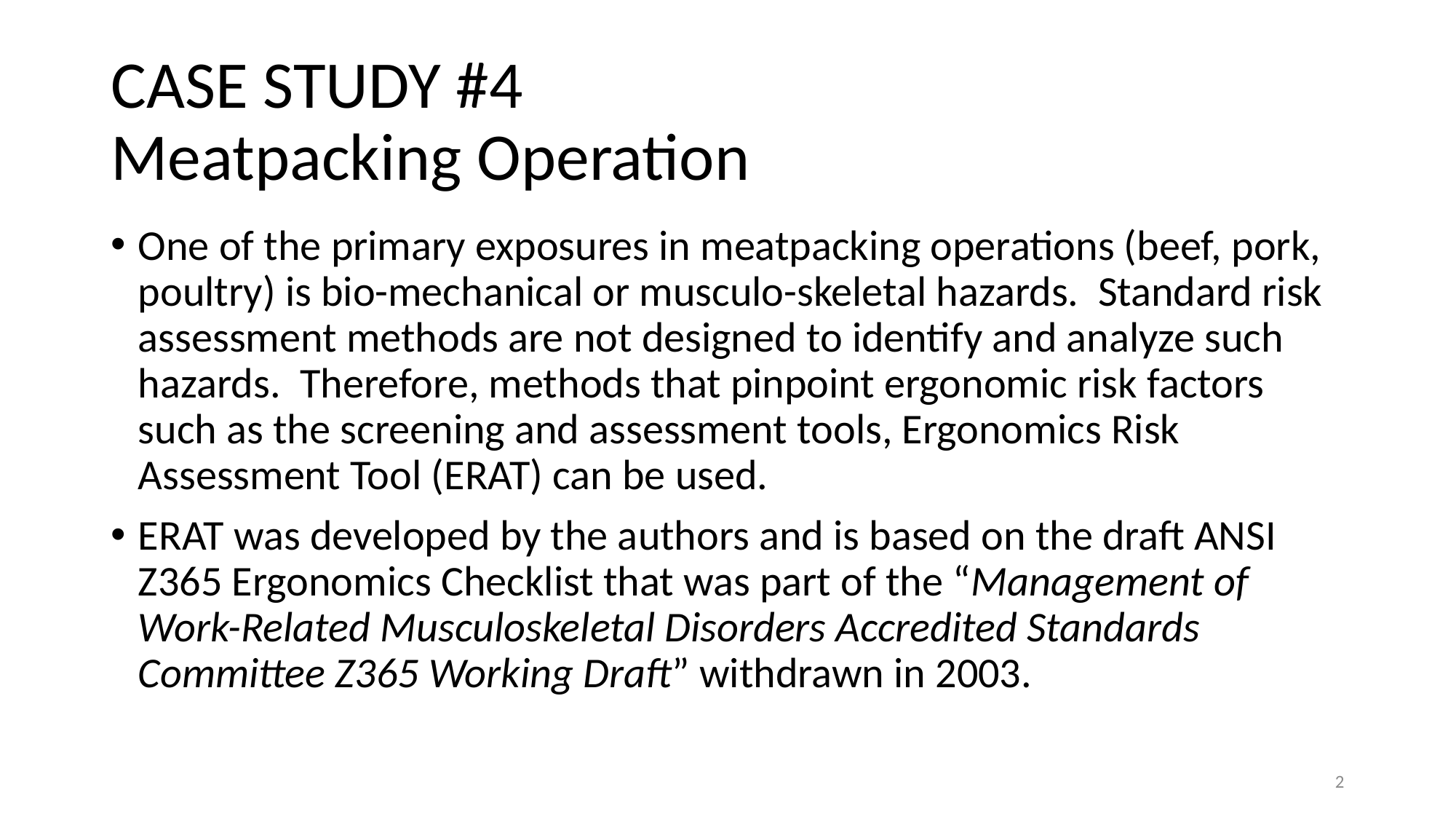

# CASE STUDY #4 Meatpacking Operation
One of the primary exposures in meatpacking operations (beef, pork, poultry) is bio-mechanical or musculo-skeletal hazards.  Standard risk assessment methods are not designed to identify and analyze such hazards.  Therefore, methods that pinpoint ergonomic risk factors such as the screening and assessment tools, Ergonomics Risk Assessment Tool (ERAT) can be used.
ERAT was developed by the authors and is based on the draft ANSI Z365 Ergonomics Checklist that was part of the “Management of Work-Related Musculoskeletal Disorders Accredited Standards Committee Z365 Working Draft” withdrawn in 2003.

2